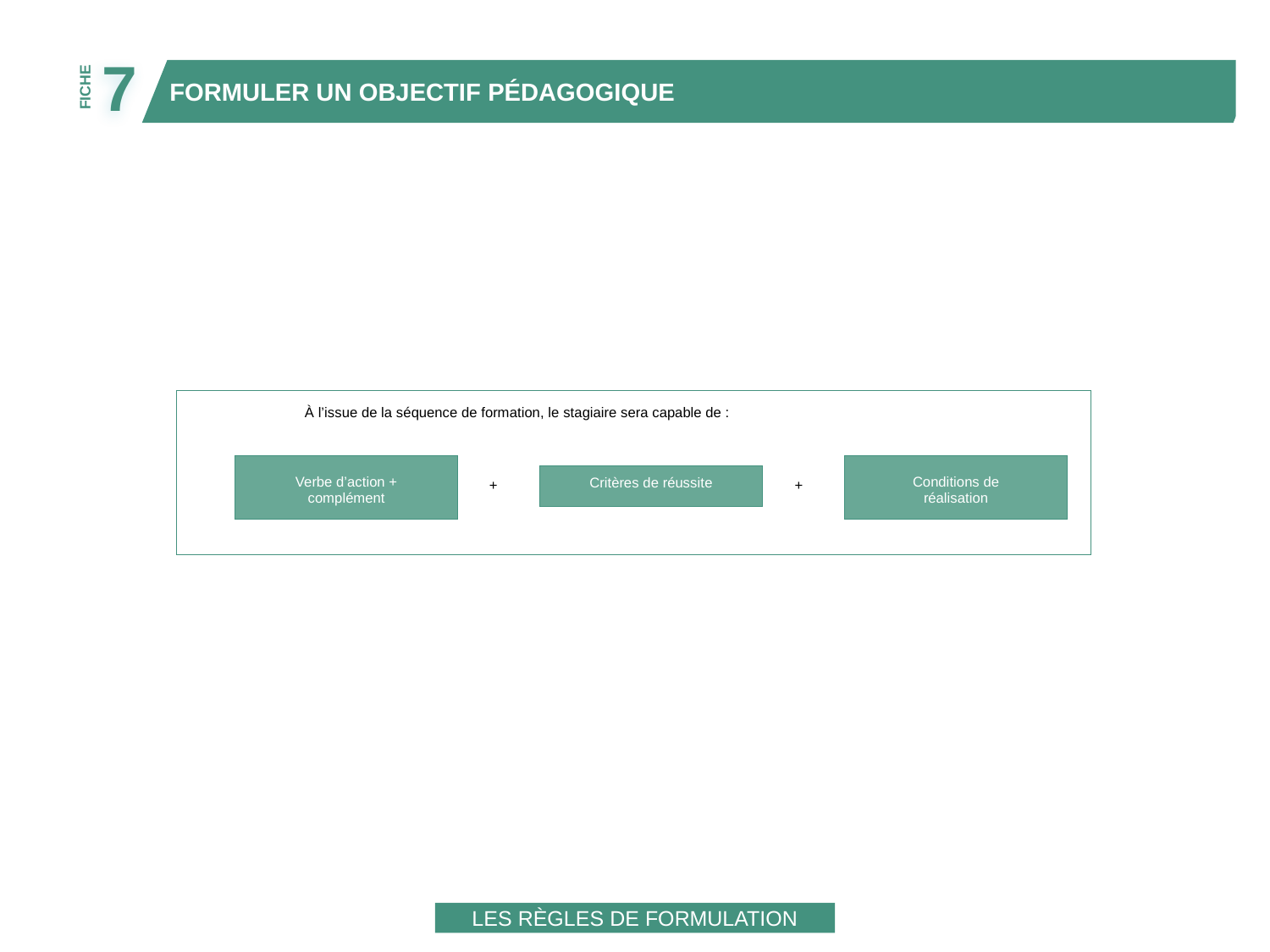

7

FORMULER UN OBJECTIF PÉDAGOGIQUE
FICHE

À l’issue de la séquence de formation, le stagiaire sera capable de :

Verbe d’action +
complément
Conditions de
réalisation
Critères de réussite
+
+
LES RÈGLES DE FORMULATION